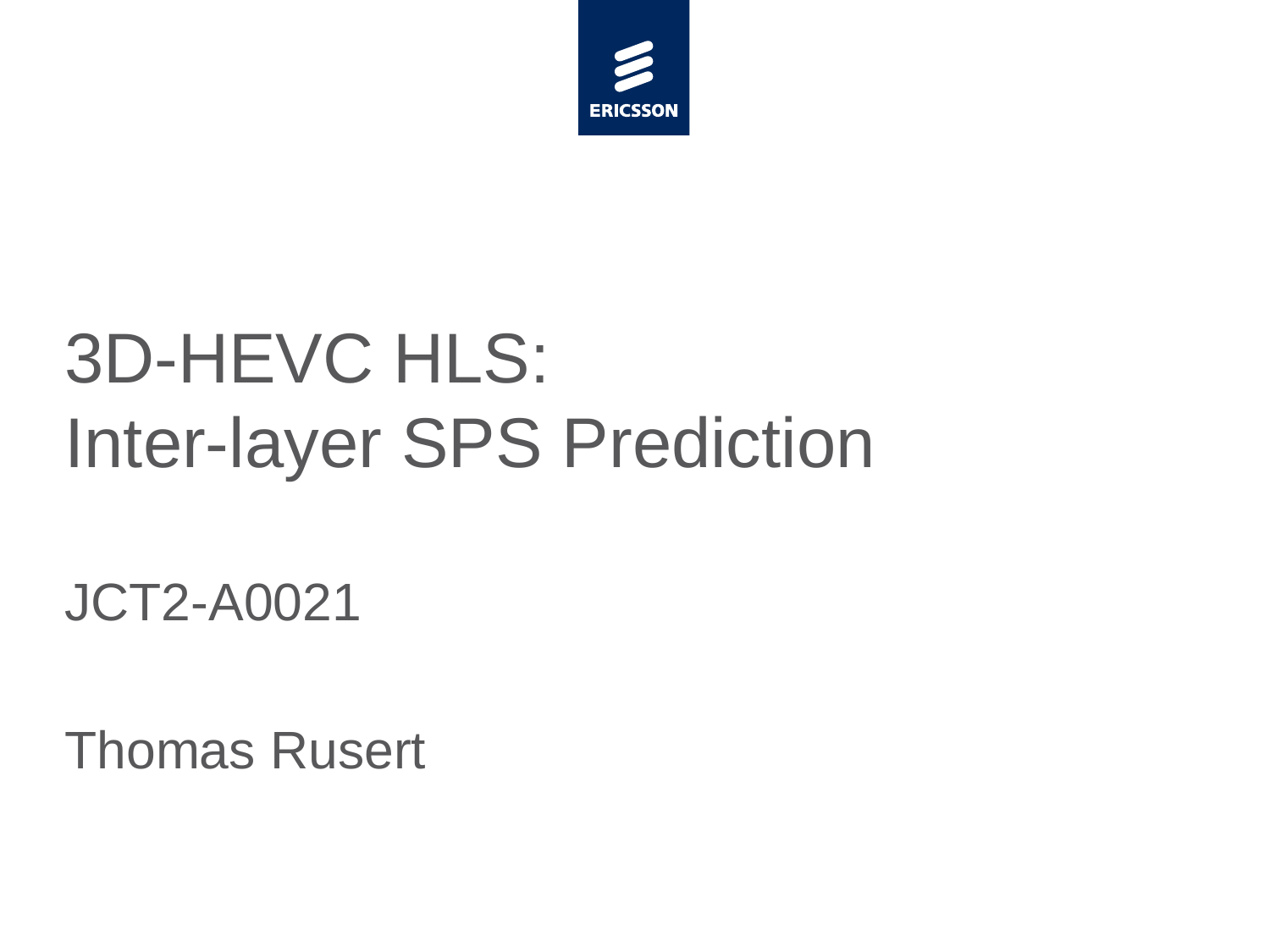

# 3D-HEVC HLS: Inter-layer SPS Prediction
JCT2-A0021

Thomas Rusert